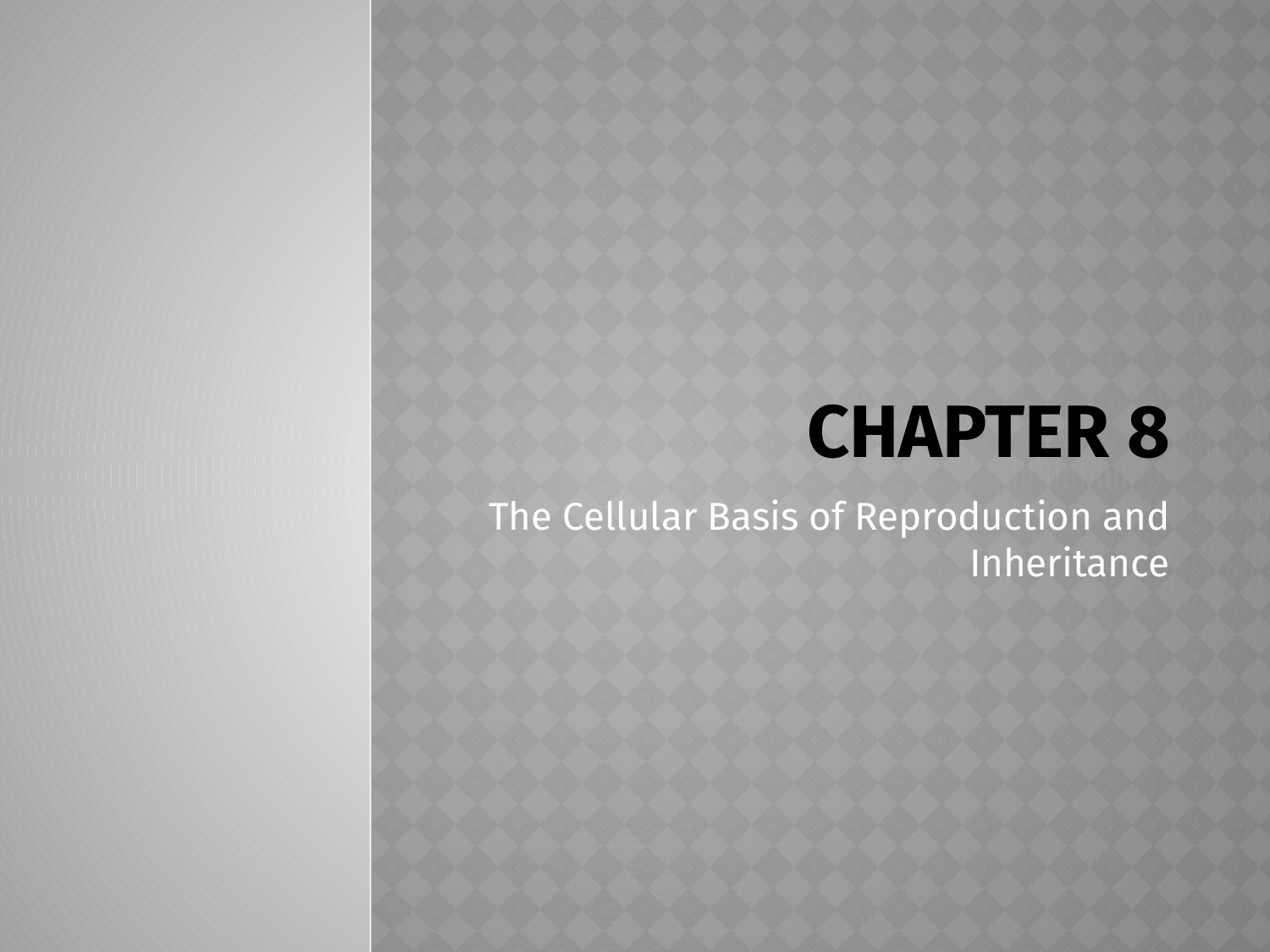

0
# Chapter 8
The Cellular Basis of Reproduction and Inheritance